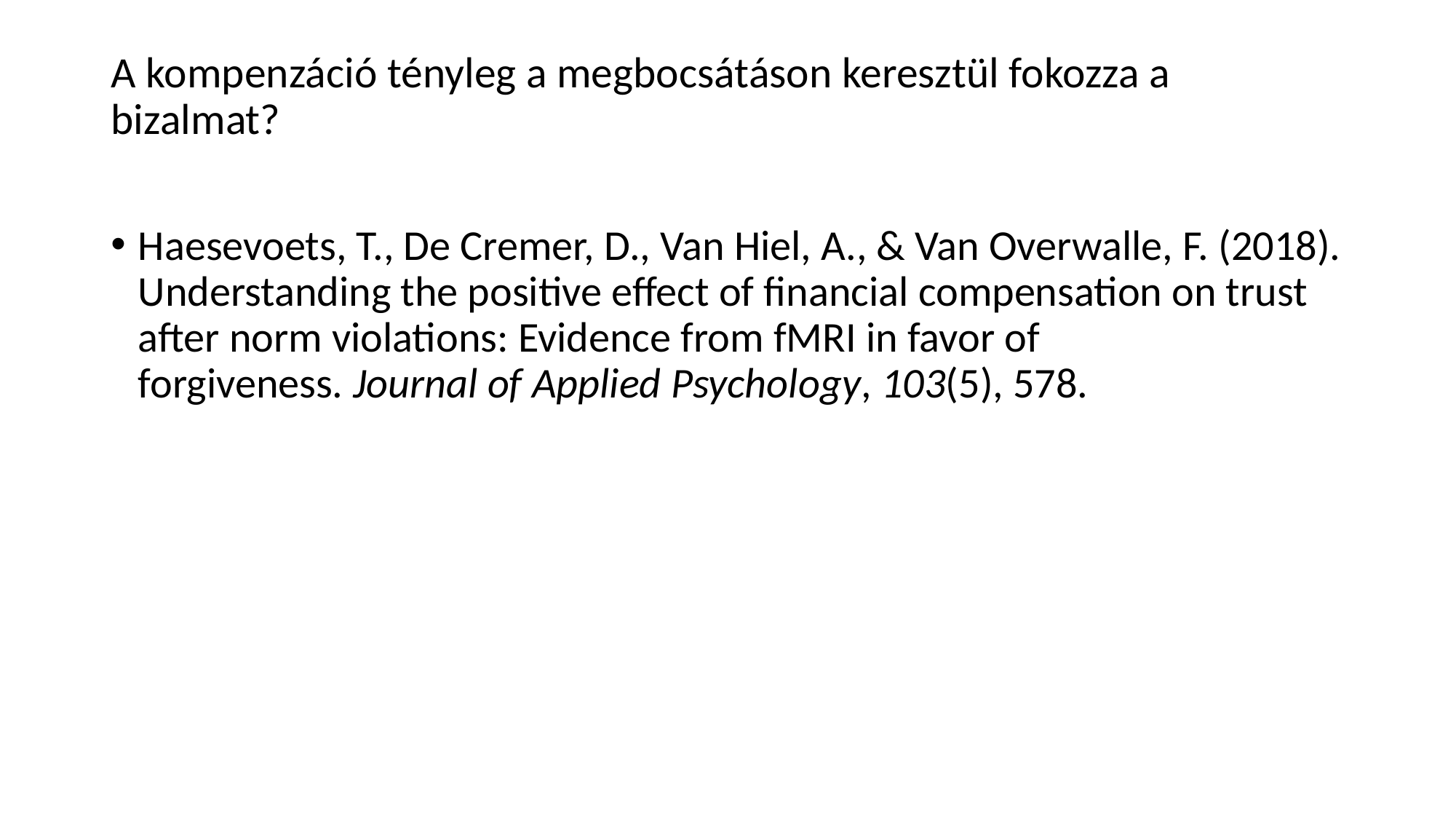

# A kompenzáció tényleg a megbocsátáson keresztül fokozza a bizalmat?
Haesevoets, T., De Cremer, D., Van Hiel, A., & Van Overwalle, F. (2018). Understanding the positive effect of financial compensation on trust after norm violations: Evidence from fMRI in favor of forgiveness. Journal of Applied Psychology, 103(5), 578.